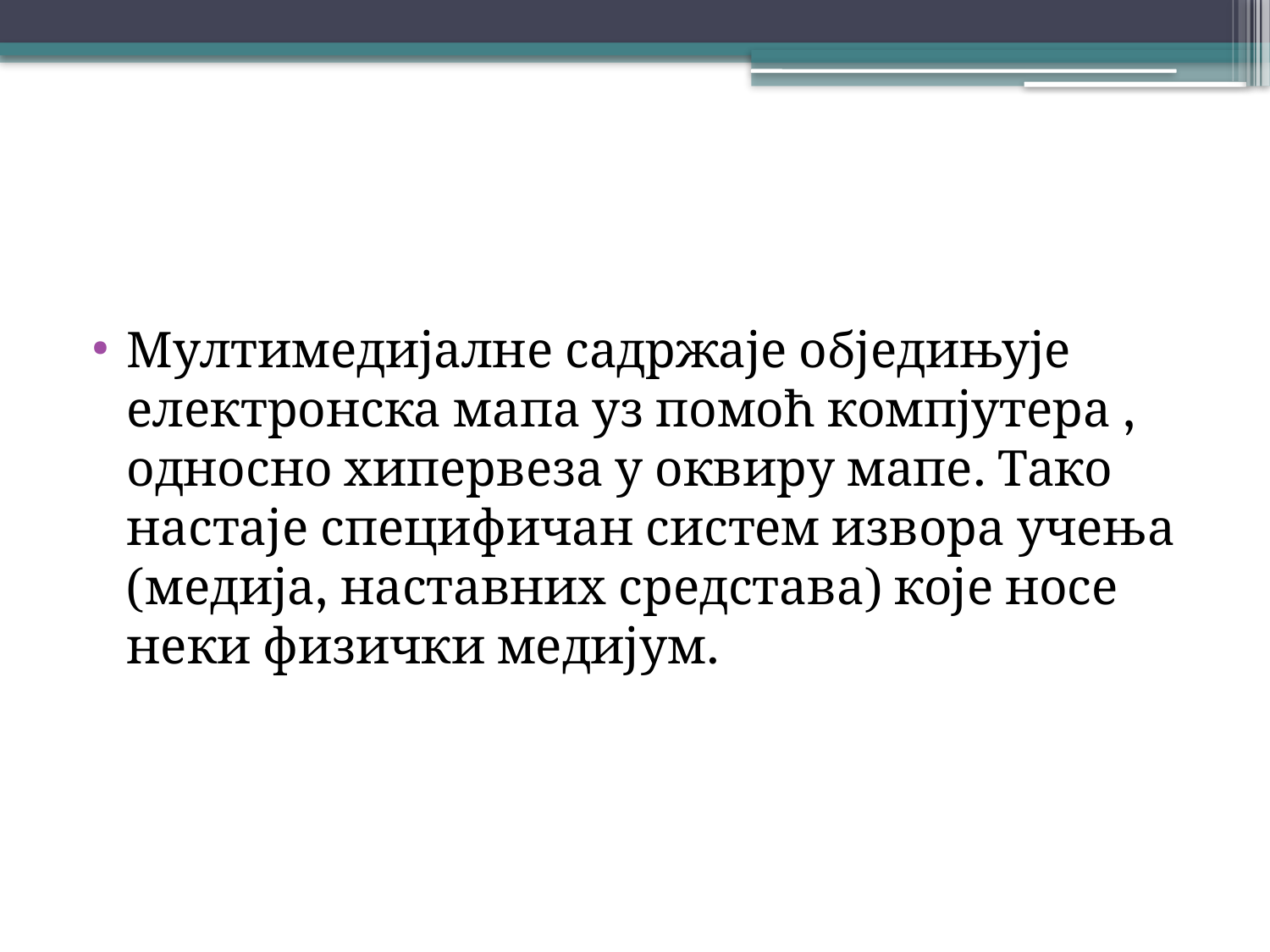

Мултимедијалне садржаје обједињује електронска мапа уз помоћ компјутера , односно хипервеза у оквиру мапе. Тако настаје специфичан систем извора учења (медија, наставних средстава) које носе неки физички медијум.